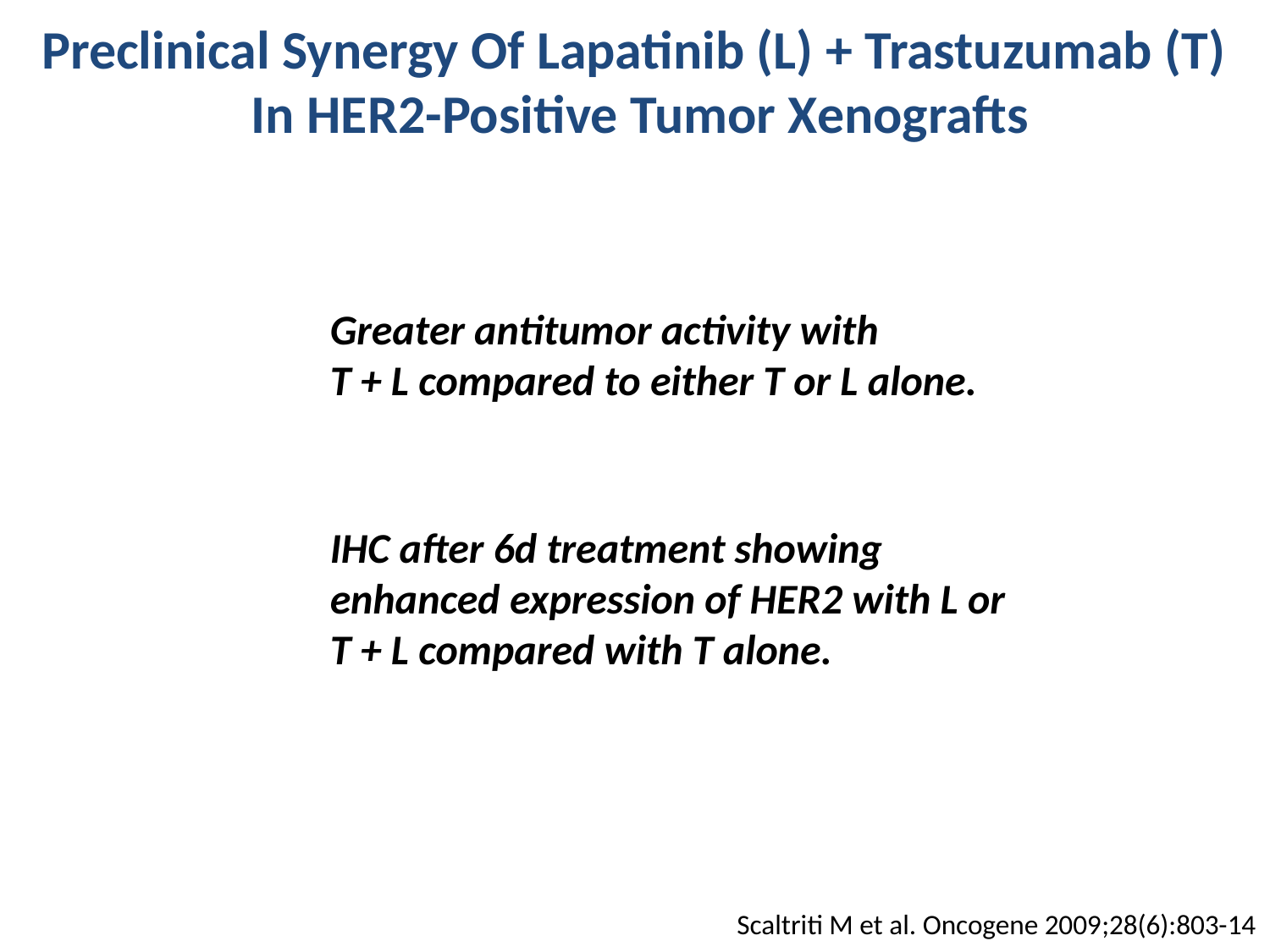

# Preclinical Synergy Of Lapatinib (L) + Trastuzumab (T) In HER2-Positive Tumor Xenografts
Greater antitumor activity with
T + L compared to either T or L alone.

IHC after 6d treatment showing enhanced expression of HER2 with L or T + L compared with T alone.

Scaltriti M et al. Oncogene 2009;28(6):803-14